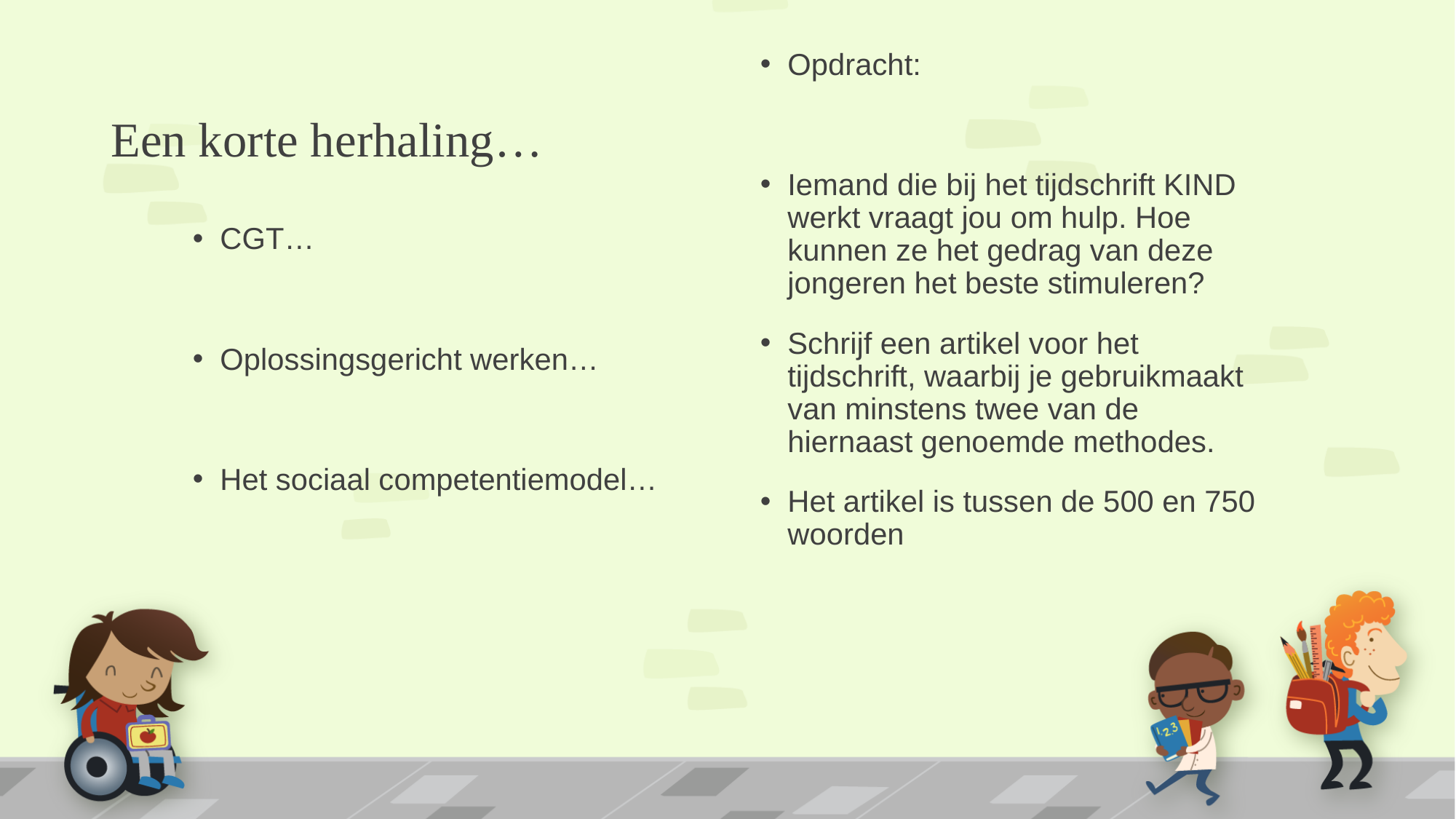

# Een korte herhaling…
Opdracht:

Iemand die bij het tijdschrift KIND werkt vraagt jou om hulp. Hoe kunnen ze het gedrag van deze jongeren het beste stimuleren?
Schrijf een artikel voor het tijdschrift, waarbij je gebruikmaakt van minstens twee van de hiernaast genoemde methodes.
Het artikel is tussen de 500 en 750 woorden

CGT…

Oplossingsgericht werken…

Het sociaal competentiemodel…